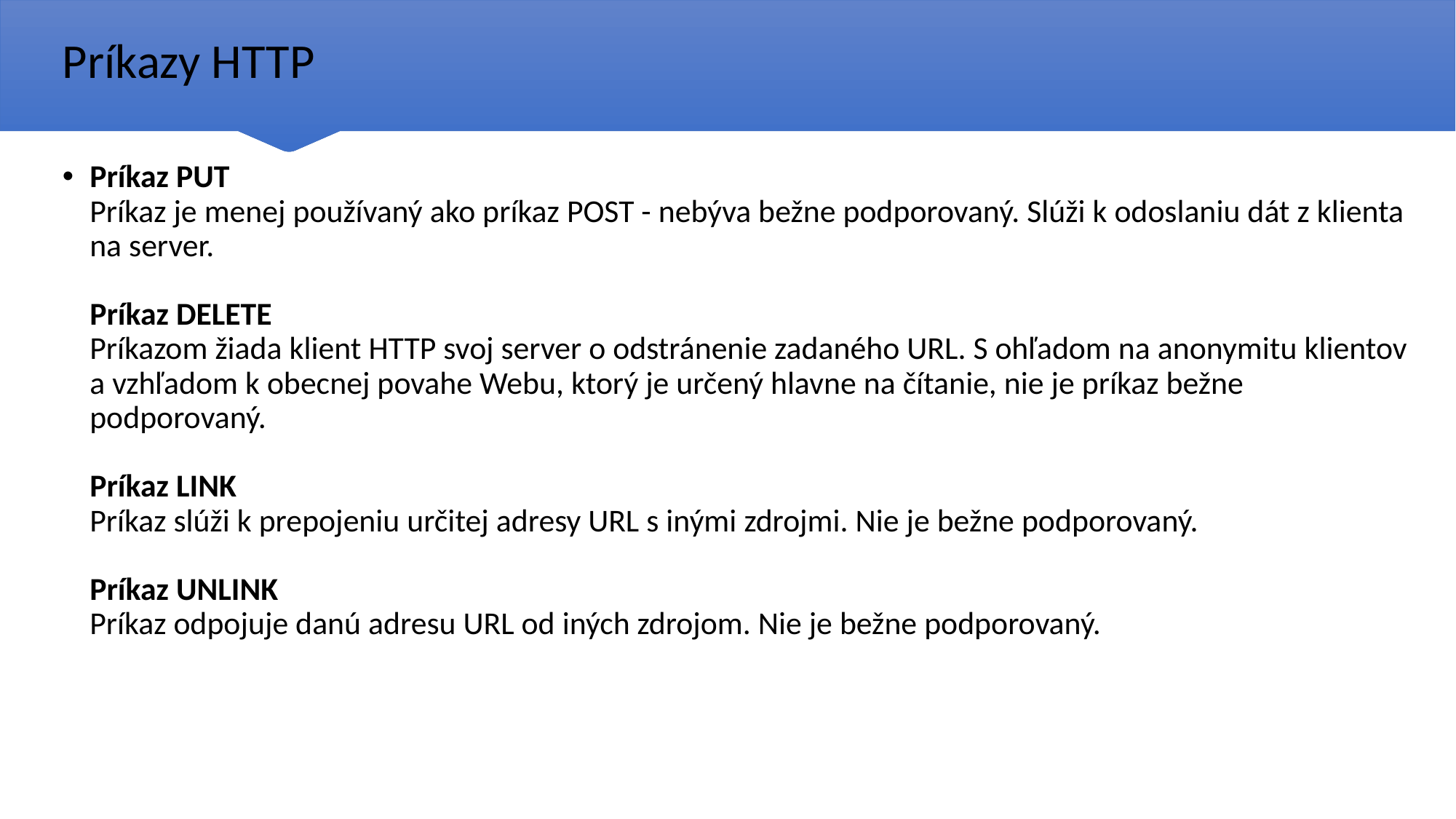

# Príkazy HTTP
Príkaz PUT
Príkaz je menej používaný ako príkaz POST - nebýva bežne podporovaný. Slúži k odoslaniu dát z klienta na server.
Príkaz DELETE
Príkazom žiada klient HTTP svoj server o odstránenie zadaného URL. S ohľadom na anonymitu klientov a vzhľadom k obecnej povahe Webu, ktorý je určený hlavne na čítanie, nie je príkaz bežne podporovaný.
Príkaz LINK
Príkaz slúži k prepojeniu určitej adresy URL s inými zdrojmi. Nie je bežne podporovaný.
Príkaz UNLINK
Príkaz odpojuje danú adresu URL od iných zdrojom. Nie je bežne podporovaný.